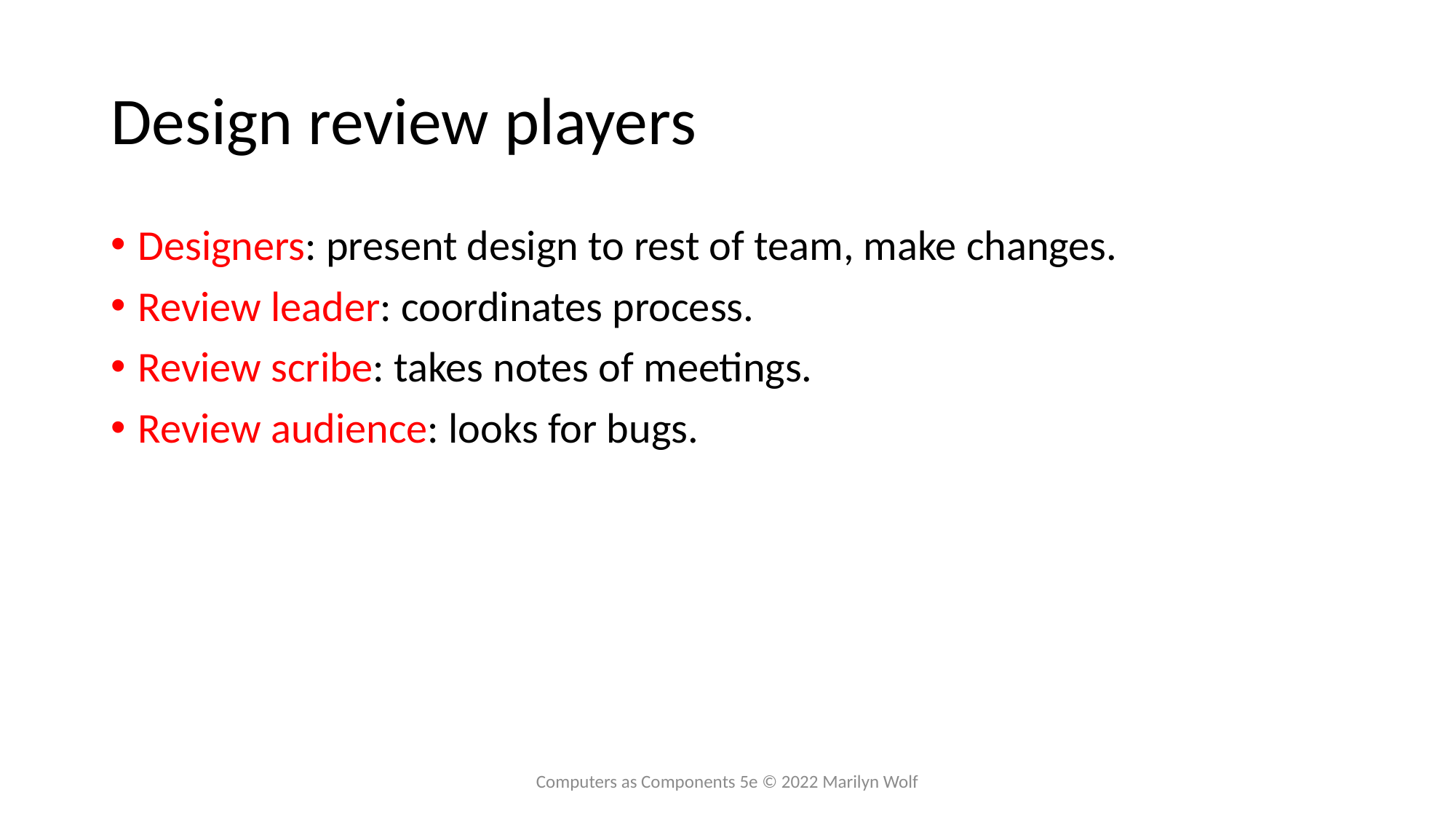

# Design review players
Designers: present design to rest of team, make changes.
Review leader: coordinates process.
Review scribe: takes notes of meetings.
Review audience: looks for bugs.
Computers as Components 5e © 2022 Marilyn Wolf